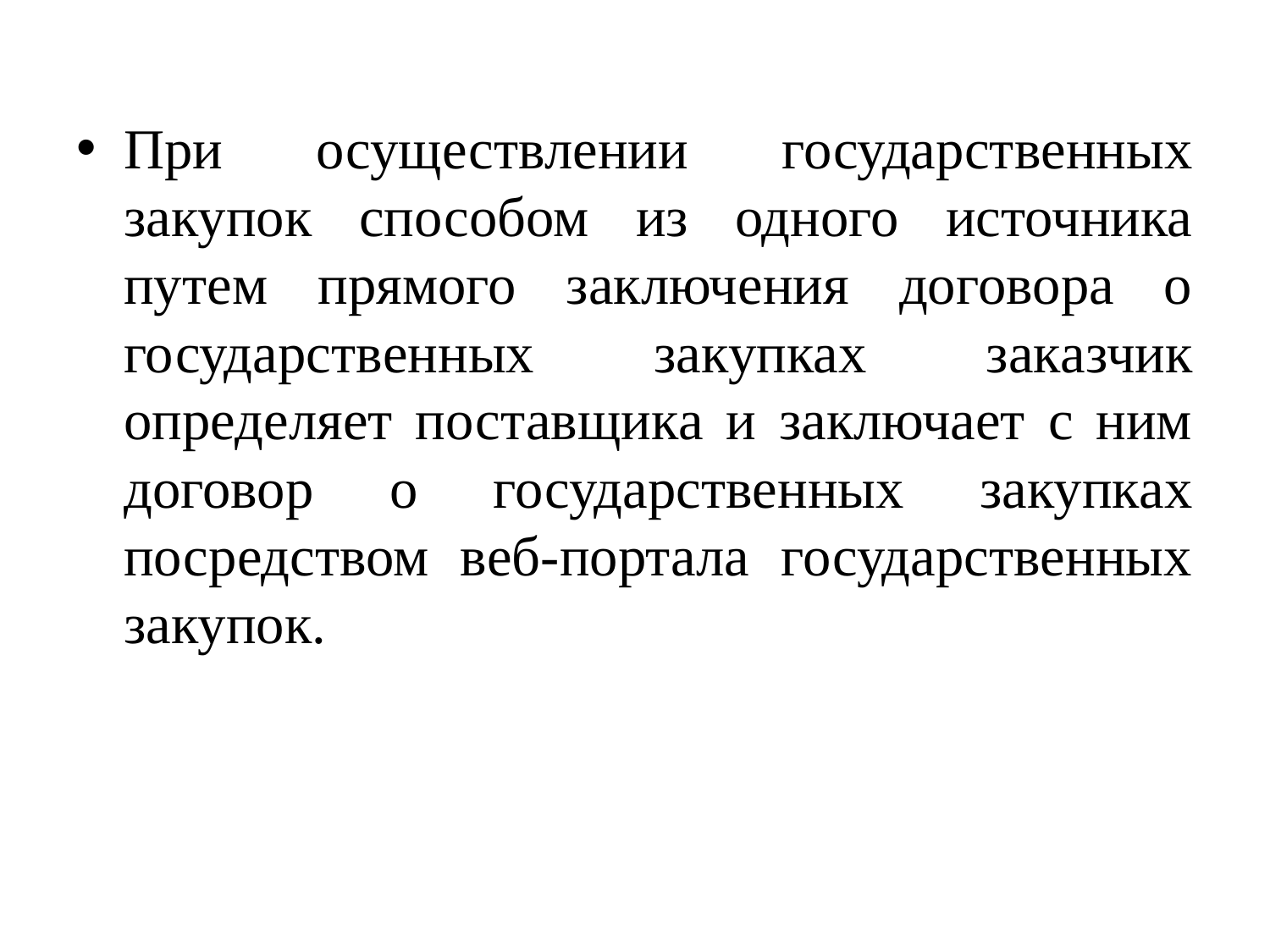

При осуществлении государственных закупок способом из одного источника путем прямого заключения договора о государственных закупках заказчик определяет поставщика и заключает с ним договор о государственных закупках посредством веб-портала государственных закупок.